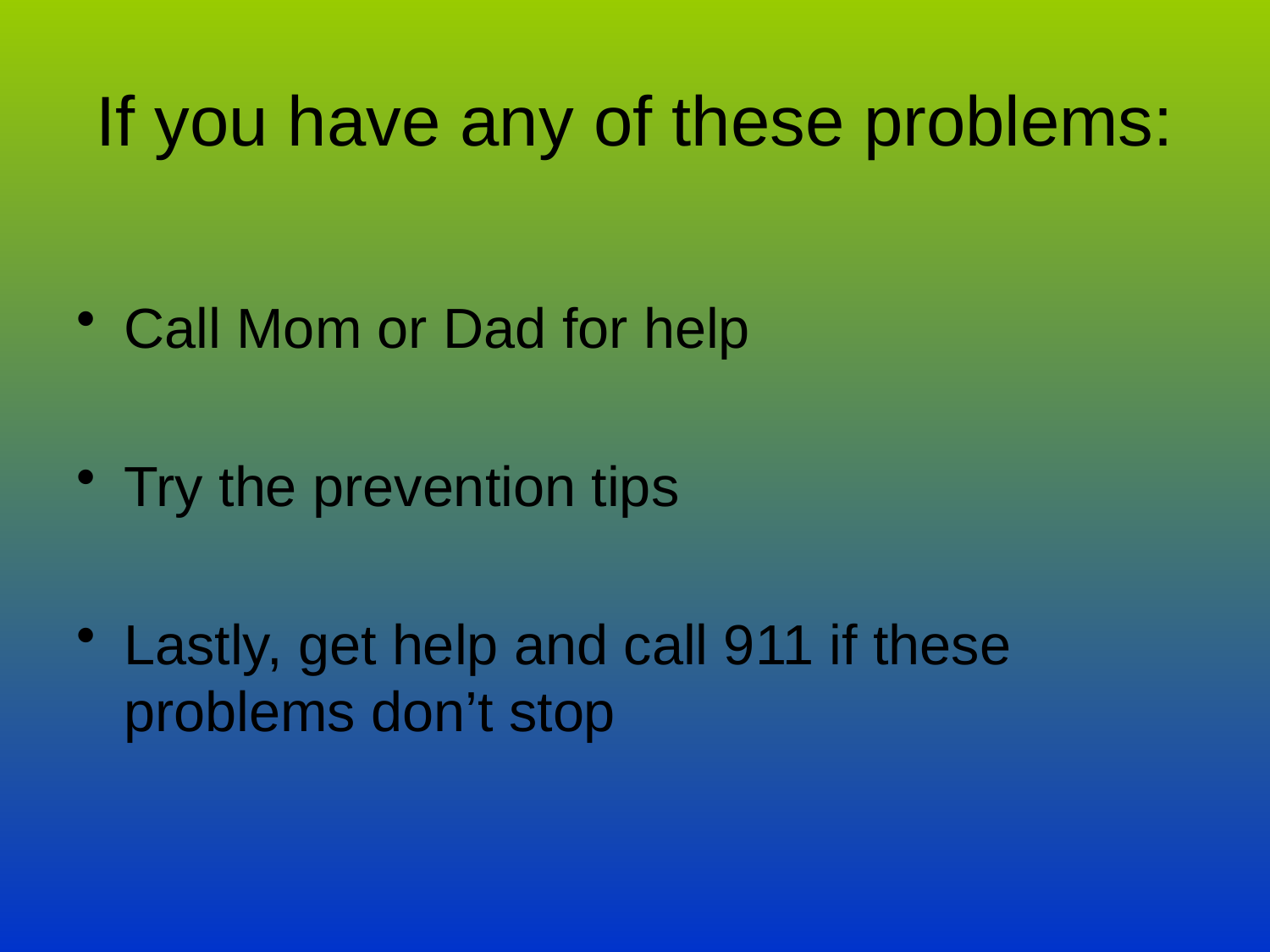

# If you have any of these problems:
Call Mom or Dad for help

Try the prevention tips

Lastly, get help and call 911 if these problems don’t stop